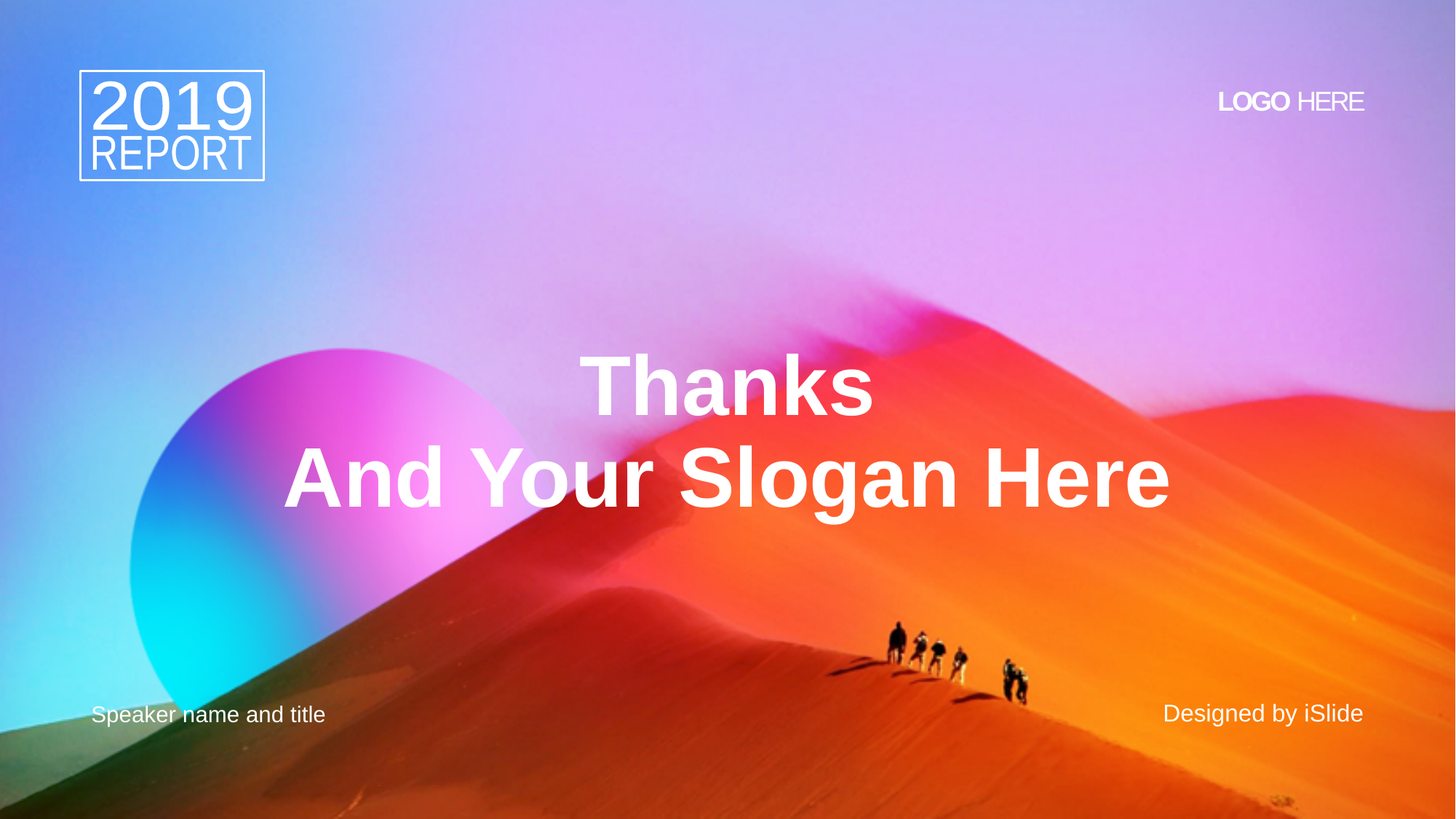

2019
REPORT
LOGO HERE
# Thanks And Your Slogan Here
Designed by iSlide
Speaker name and title